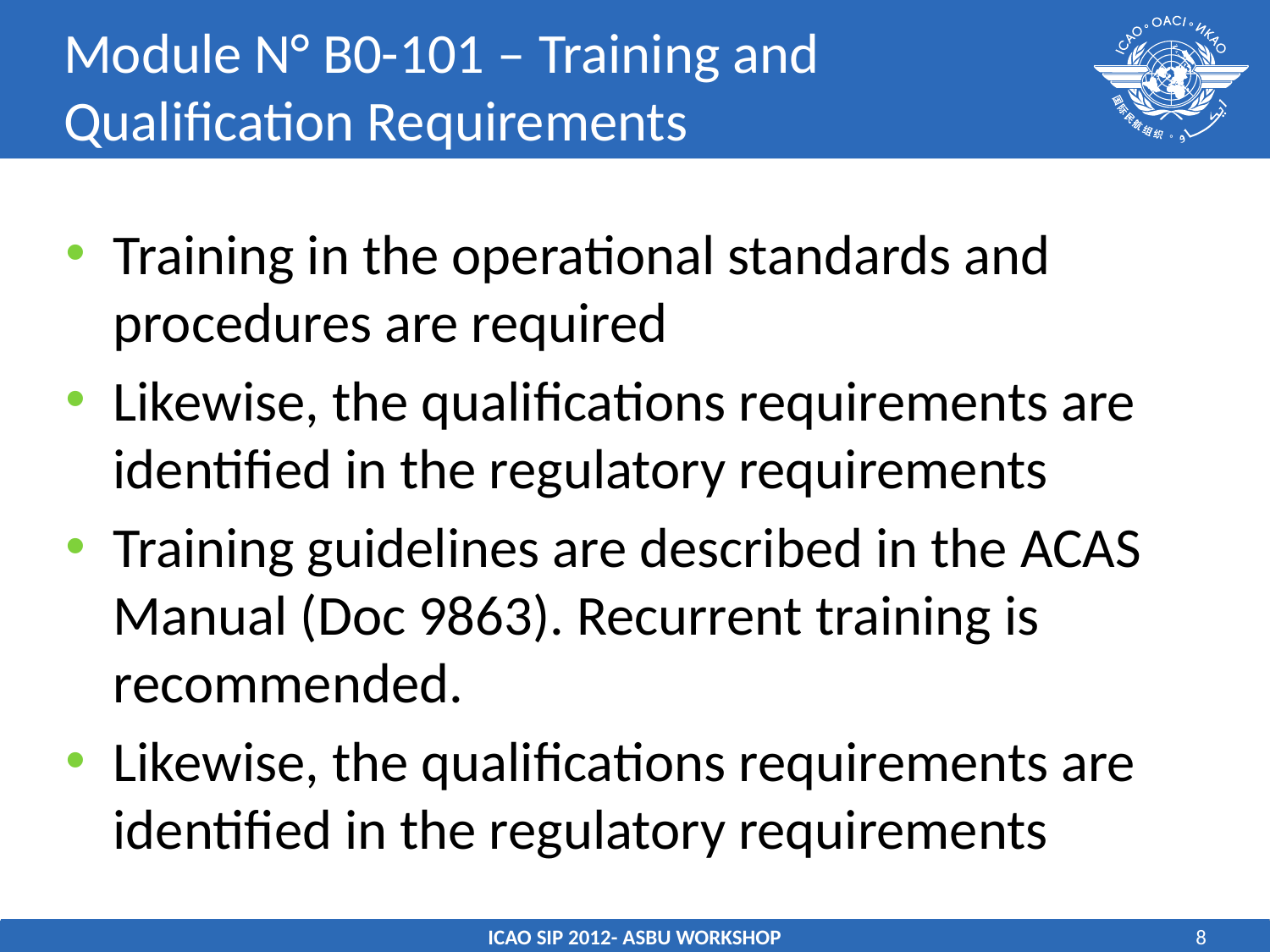

# Module N° B0-101 – Training and Qualification Requirements
Training in the operational standards and procedures are required
Likewise, the qualifications requirements are identified in the regulatory requirements
Training guidelines are described in the ACAS Manual (Doc 9863). Recurrent training is recommended.
Likewise, the qualifications requirements are identified in the regulatory requirements
ICAO SIP 2012- ASBU WORKSHOP
8